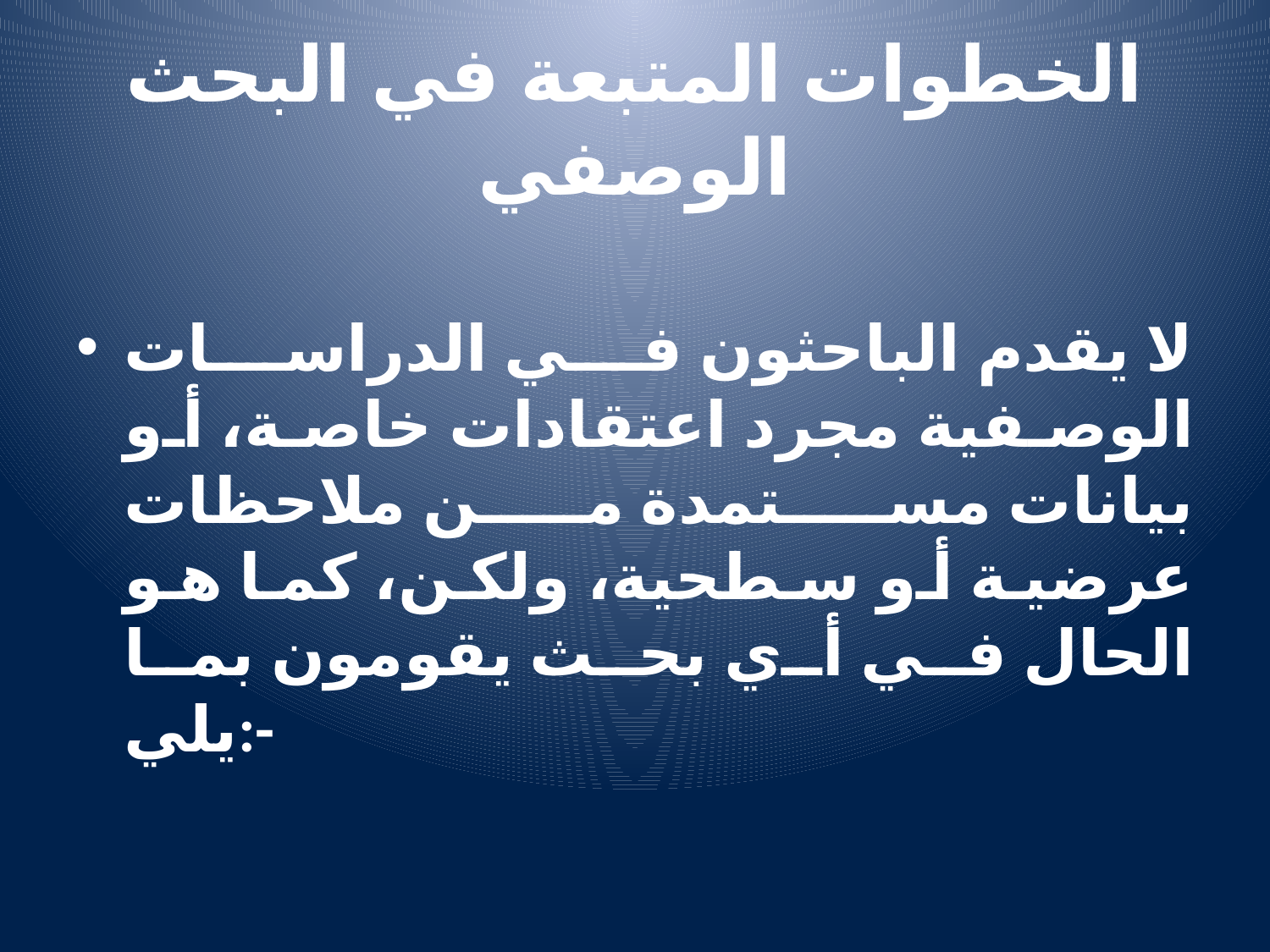

# الخطوات المتبعة في البحث الوصفي
لا يقدم الباحثون في الدراسات الوصفية مجرد اعتقادات خاصة، أو بيانات مستمدة من ملاحظات عرضية أو سطحية، ولكن، كما هو الحال في أي بحث يقومون بما يلي:-